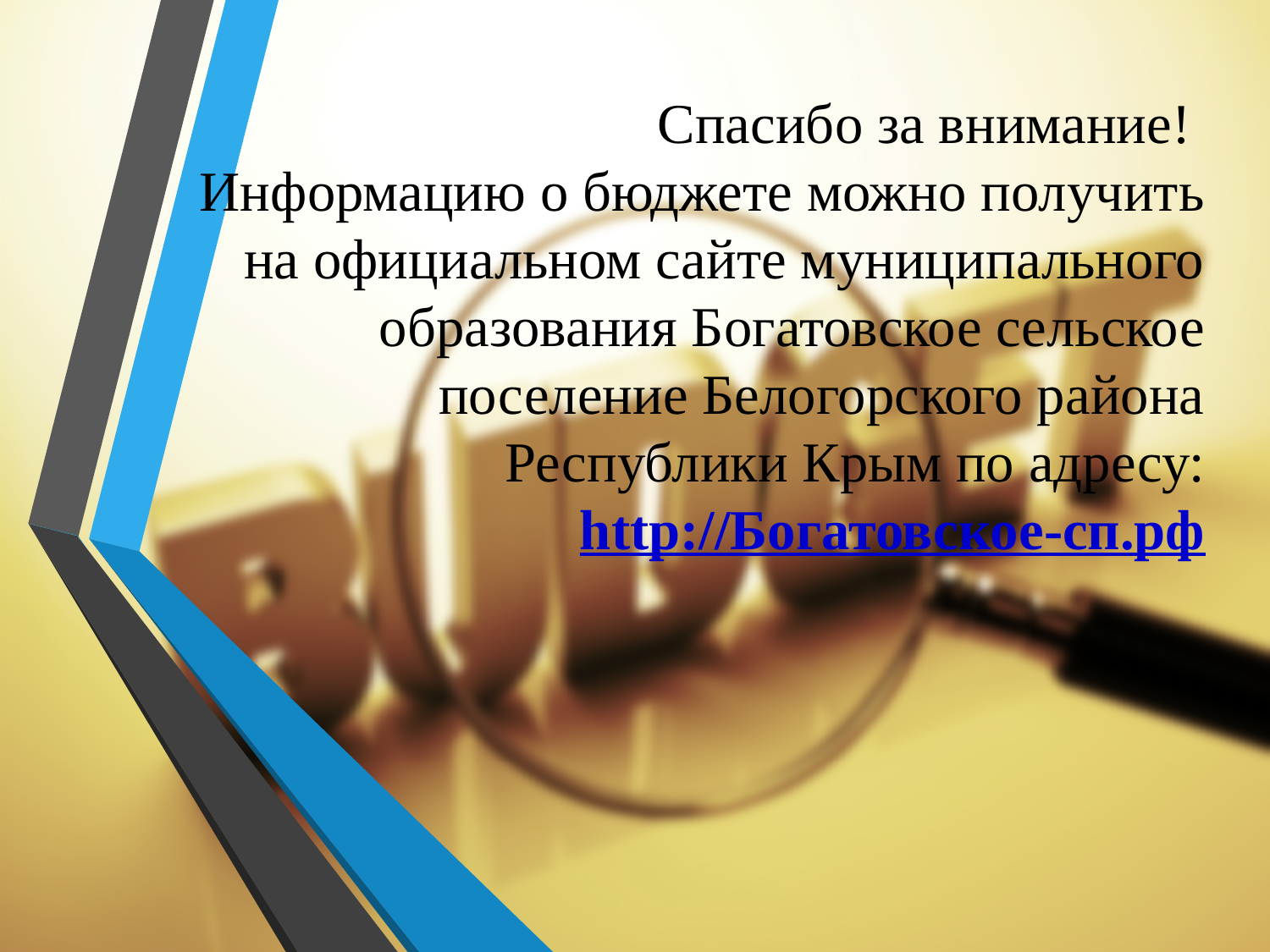

# Спасибо за внимание! Информацию о бюджете можно получить на официальном сайте муниципального образования Богатовское сельское поселение Белогорского района Республики Крым по адресу: http://Богатовское-сп.рф